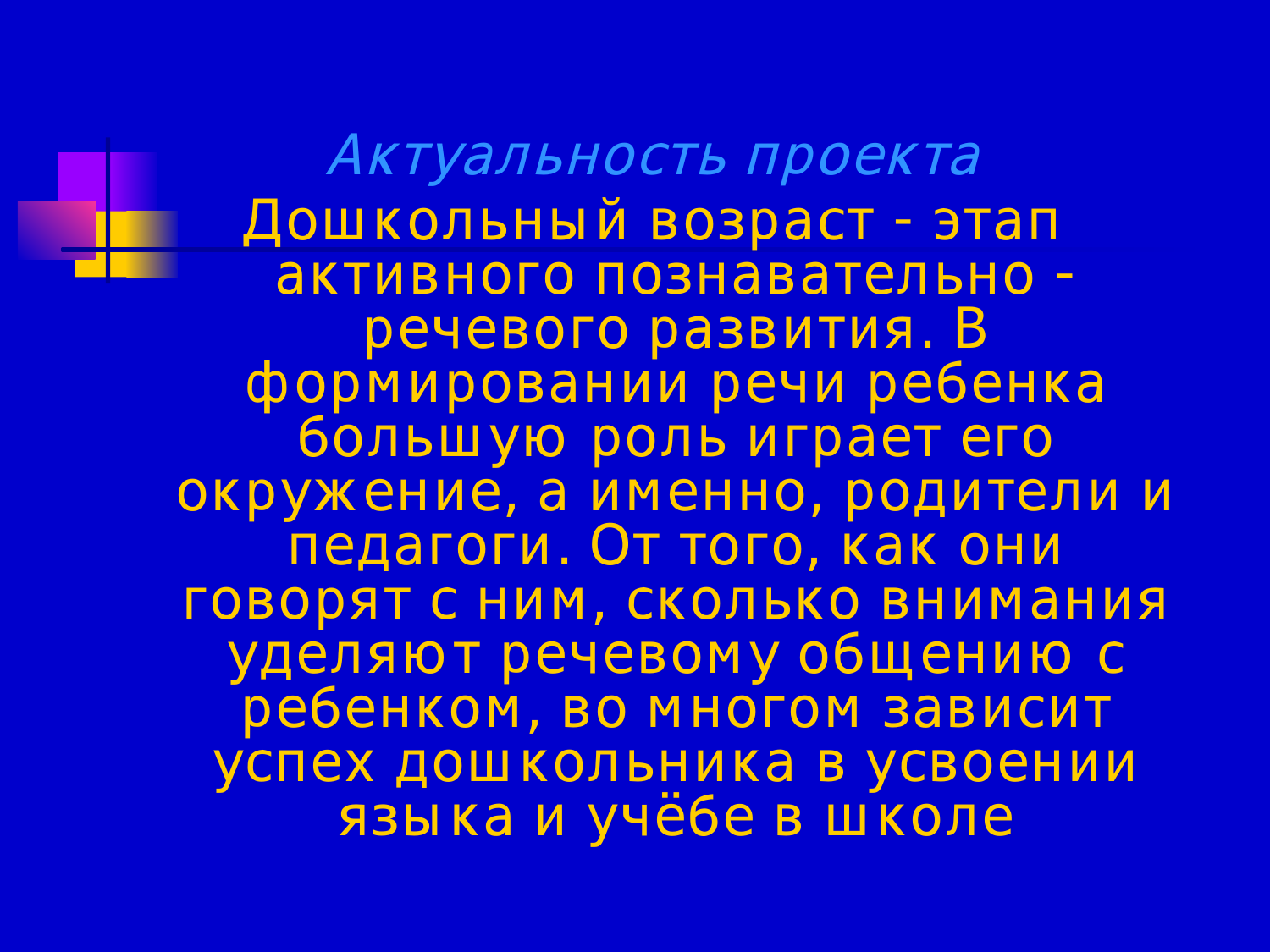

Актуальность проекта
Дошкольный возраст - этап активного познавательно - речевого развития. В формировании речи ребенка большую роль играет его окружение, а именно, родители и педагоги. От того, как они говорят с ним, сколько внимания уделяют речевому общению с ребенком, во многом зависит успех дошкольника в усвоении языка и учёбе в школе
#